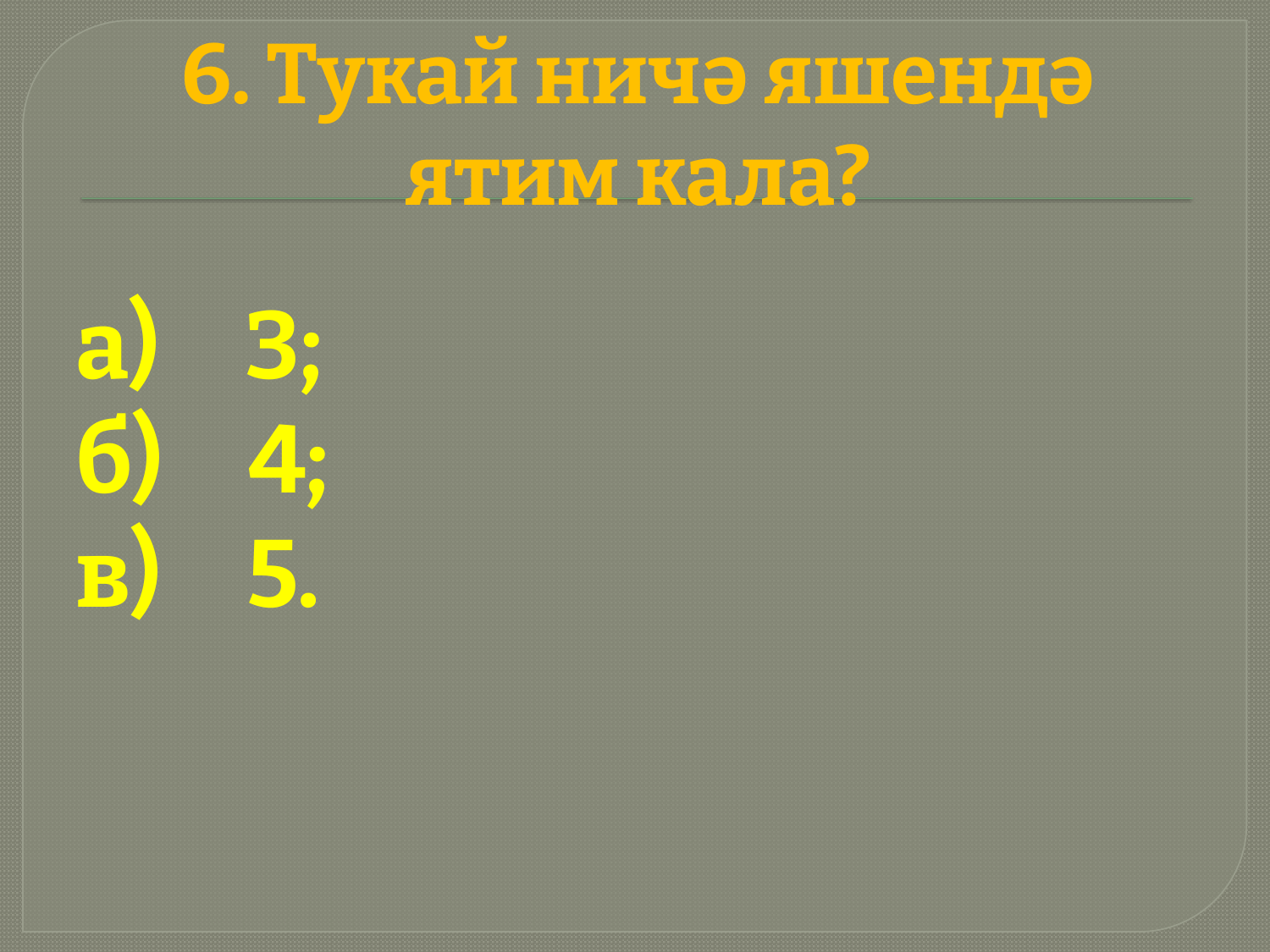

# 6. Тукай ничә яшендә ятим кала?
а)     3;
б)     4;
в)     5.